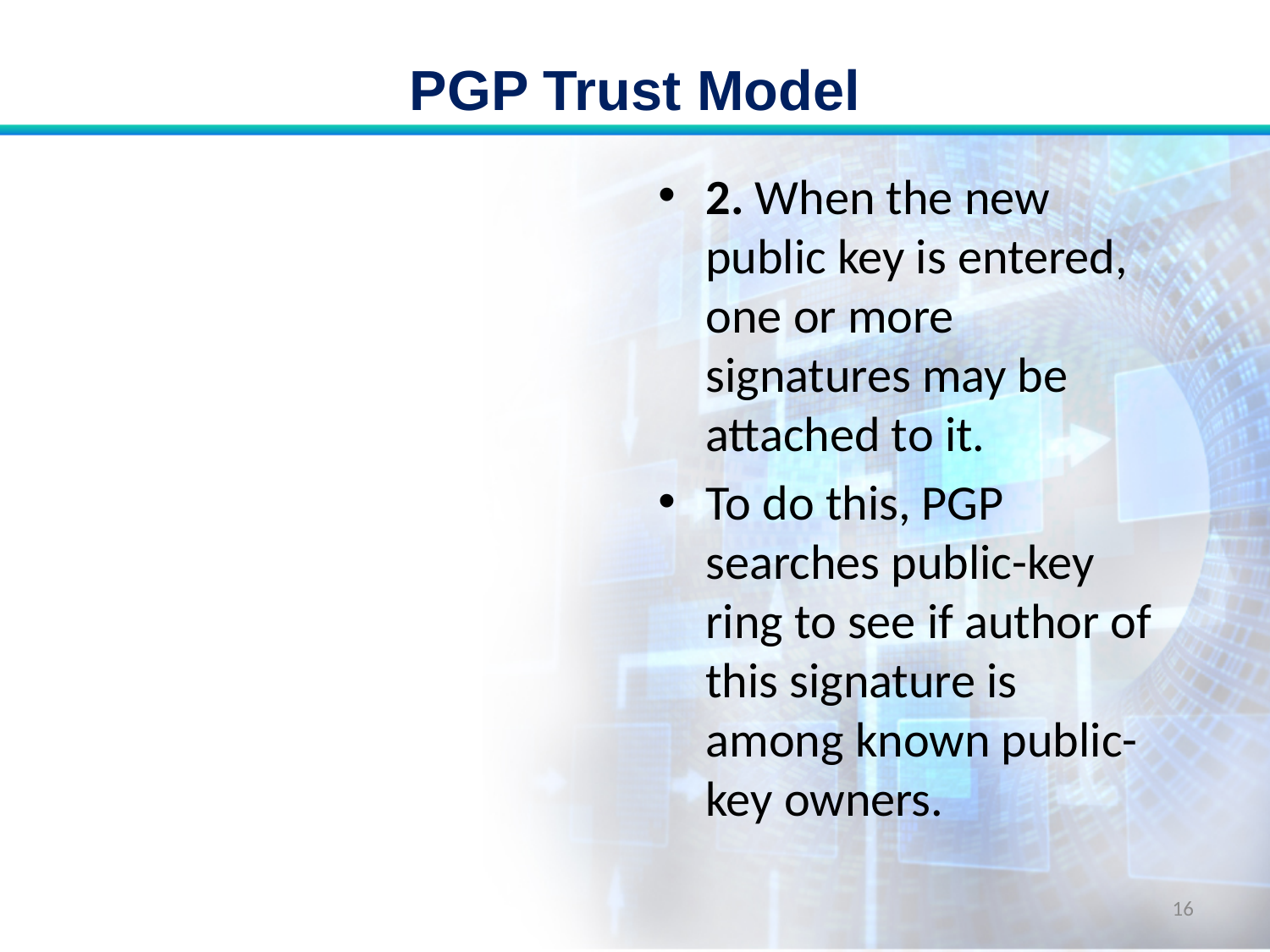

# PGP Trust Model
2. When the new public key is entered, one or more signatures may be attached to it.
To do this, PGP searches public-key ring to see if author of this signature is among known public-key owners.

16